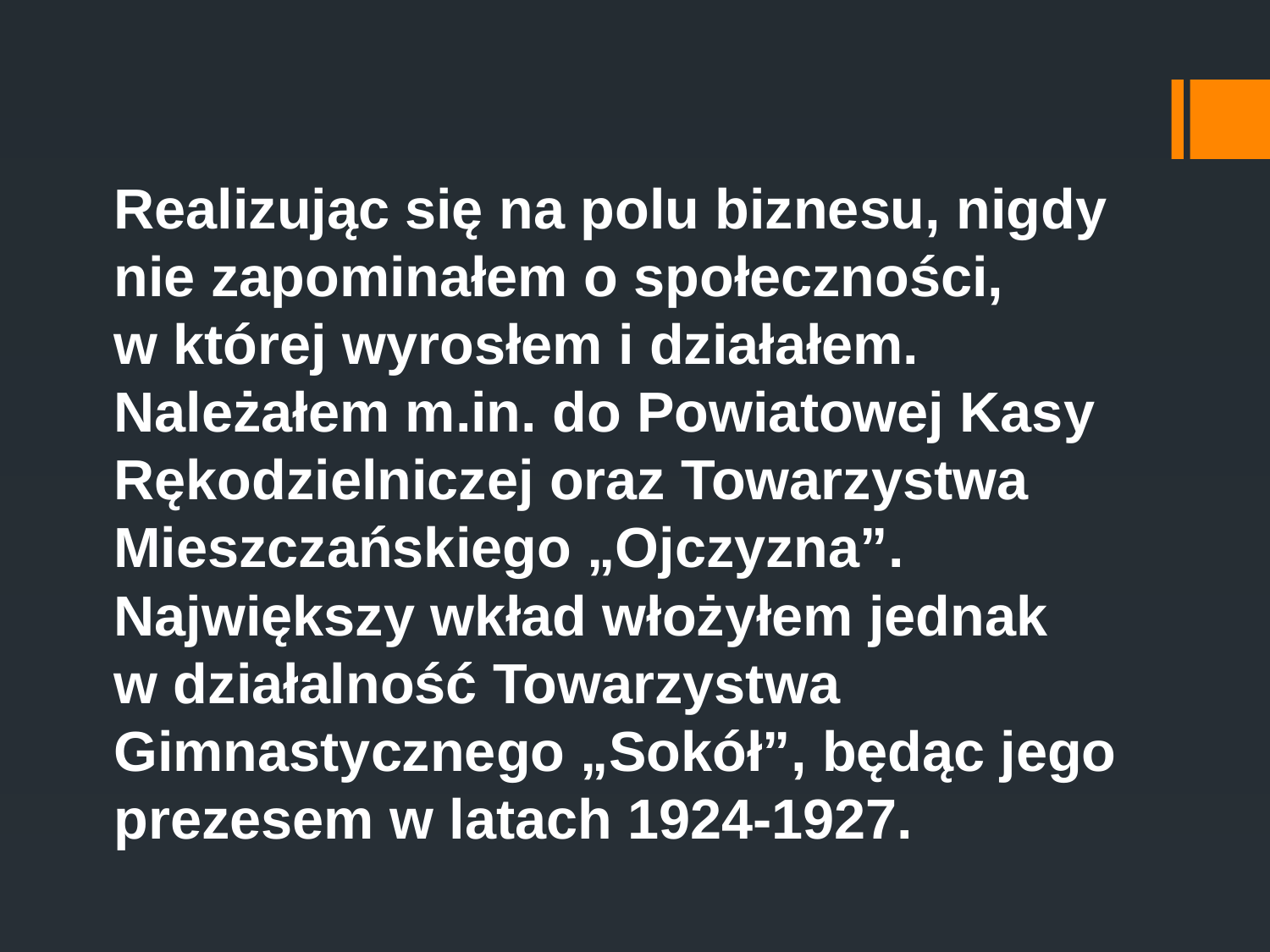

Realizując się na polu biznesu, nigdy nie zapominałem o społeczności,
w której wyrosłem i działałem. Należałem m.in. do Powiatowej Kasy Rękodzielniczej oraz Towarzystwa Mieszczańskiego „Ojczyzna”. Największy wkład włożyłem jednak
w działalność Towarzystwa Gimnastycznego „Sokół”, będąc jego prezesem w latach 1924-1927.